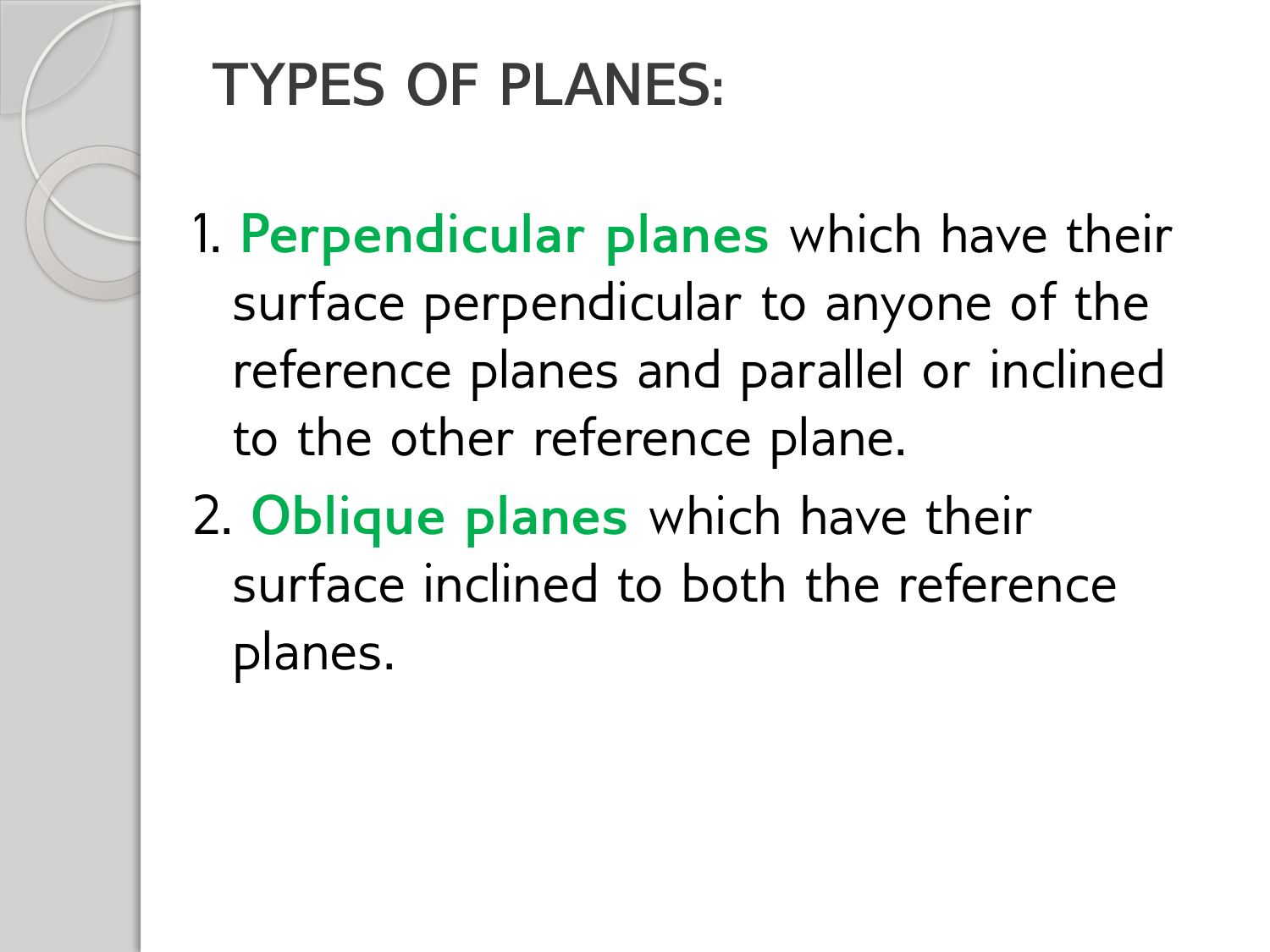

# TYPES OF PLANES:
1. Perpendicular planes which have their surface perpendicular to anyone of the reference planes and parallel or inclined to the other reference plane.
2. Oblique planes which have their surface inclined to both the reference planes.